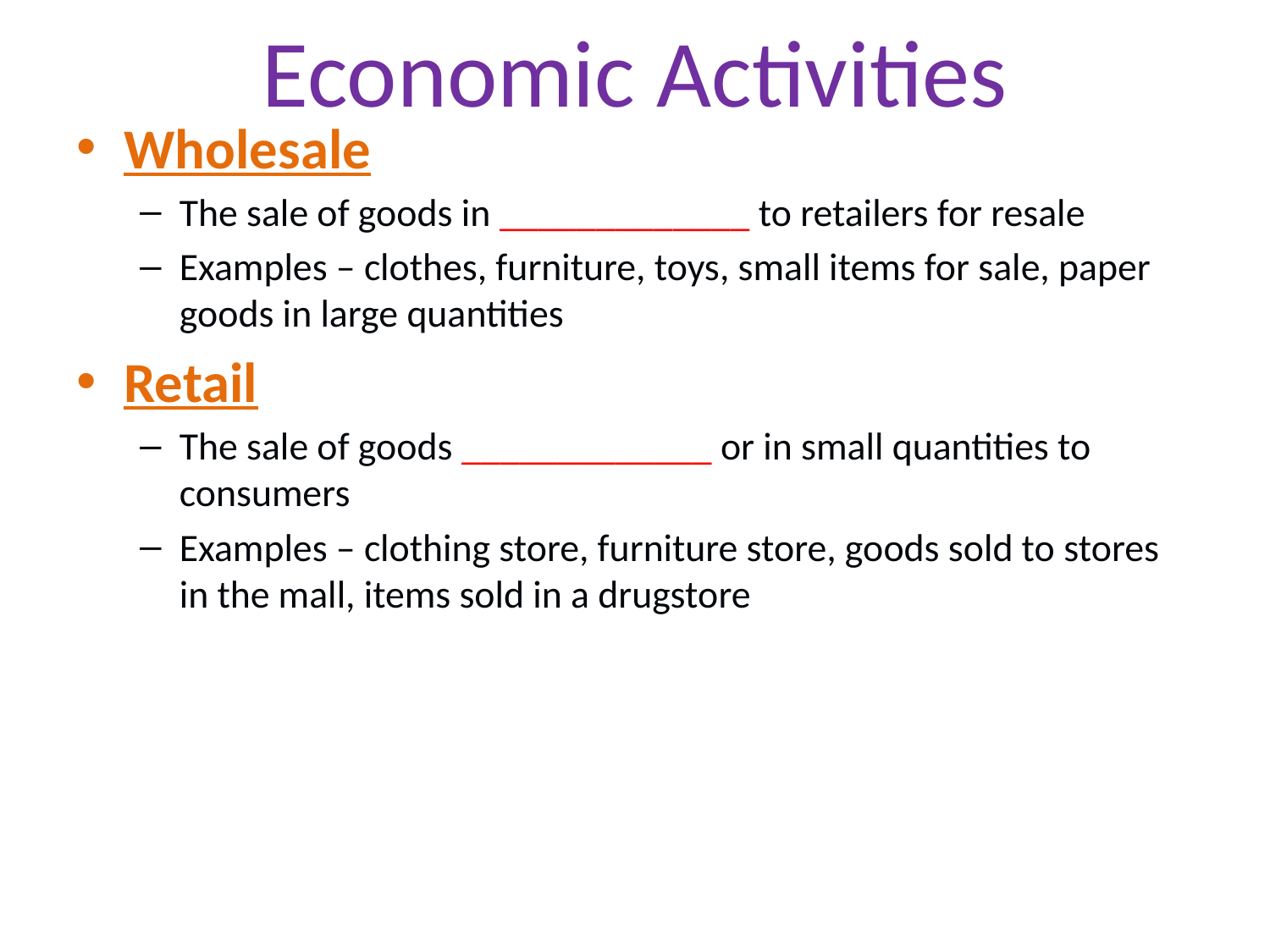

# Economic Activities
Wholesale
The sale of goods in _____________ to retailers for resale
Examples – clothes, furniture, toys, small items for sale, paper goods in large quantities
Retail
The sale of goods _____________ or in small quantities to consumers
Examples – clothing store, furniture store, goods sold to stores in the mall, items sold in a drugstore